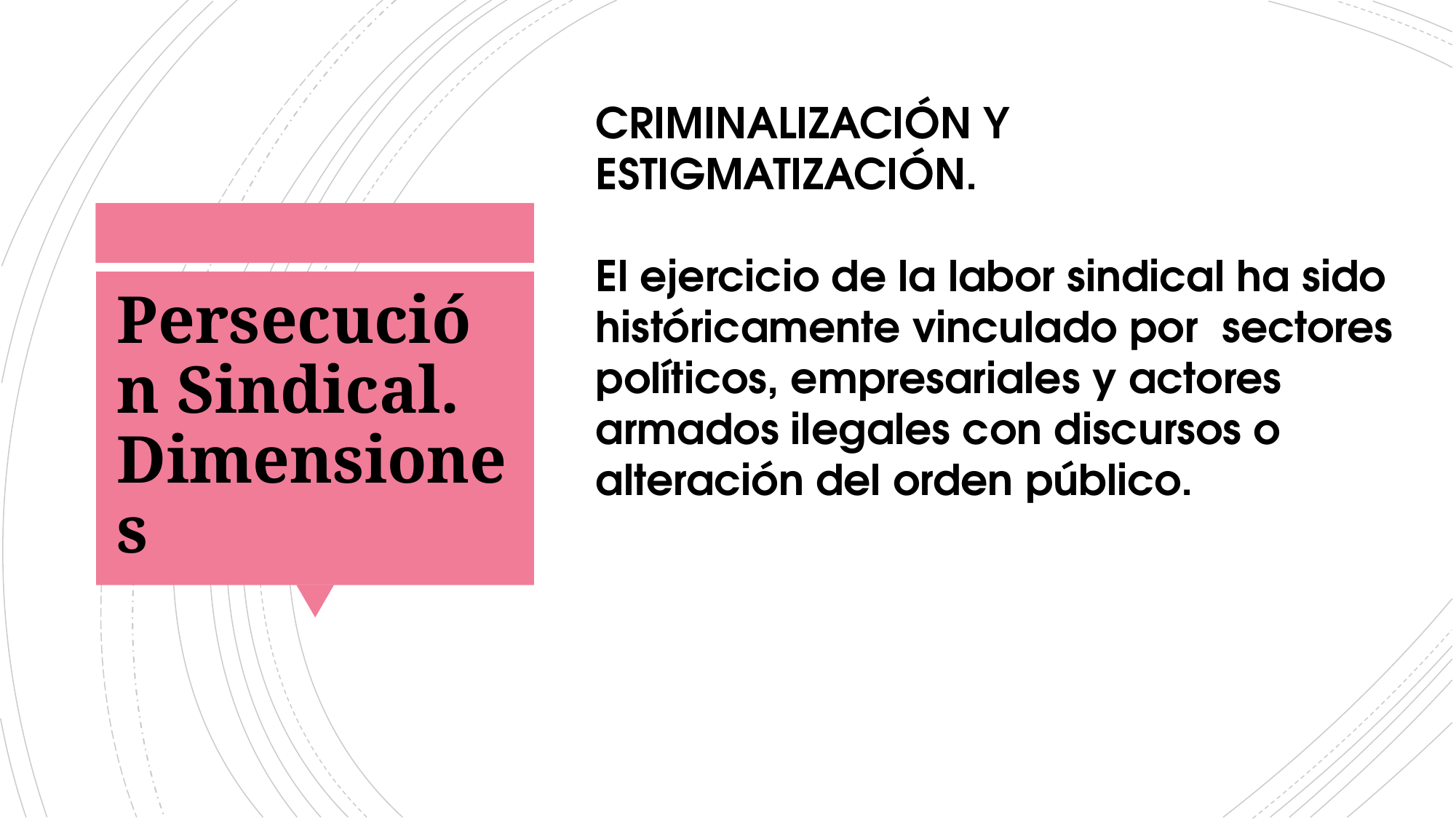

CRIMINALIZACIÓN Y ESTIGMATIZACIÓN.

El ejercicio de la labor sindical ha sido históricamente vinculado por  sectores políticos, empresariales y actores armados ilegales con discursos o alteración del orden público.
# Persecución Sindical. Dimensiones